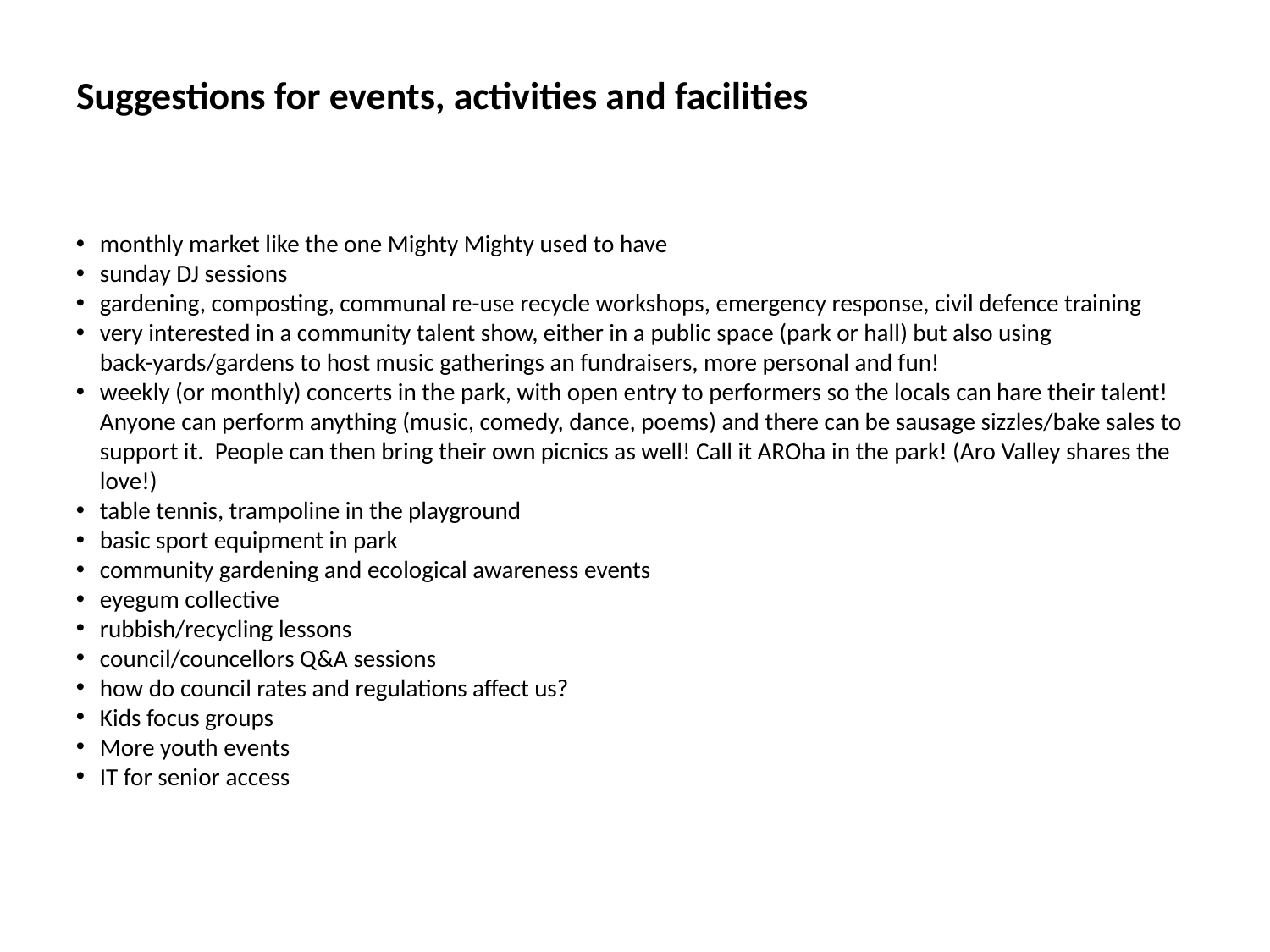

# Suggestions for events, activities and facilities
monthly market like the one Mighty Mighty used to have
sunday DJ sessions
gardening, composting, communal re-use recycle workshops, emergency response, civil defence training
very interested in a community talent show, either in a public space (park or hall) but also using back-yards/gardens to host music gatherings an fundraisers, more personal and fun!
weekly (or monthly) concerts in the park, with open entry to performers so the locals can hare their talent! Anyone can perform anything (music, comedy, dance, poems) and there can be sausage sizzles/bake sales to support it.  People can then bring their own picnics as well! Call it AROha in the park! (Aro Valley shares the love!)
table tennis, trampoline in the playground
basic sport equipment in park
community gardening and ecological awareness events
eyegum collective
rubbish/recycling lessons
council/councellors Q&A sessions
how do council rates and regulations affect us?
Kids focus groups
More youth events
IT for senior access